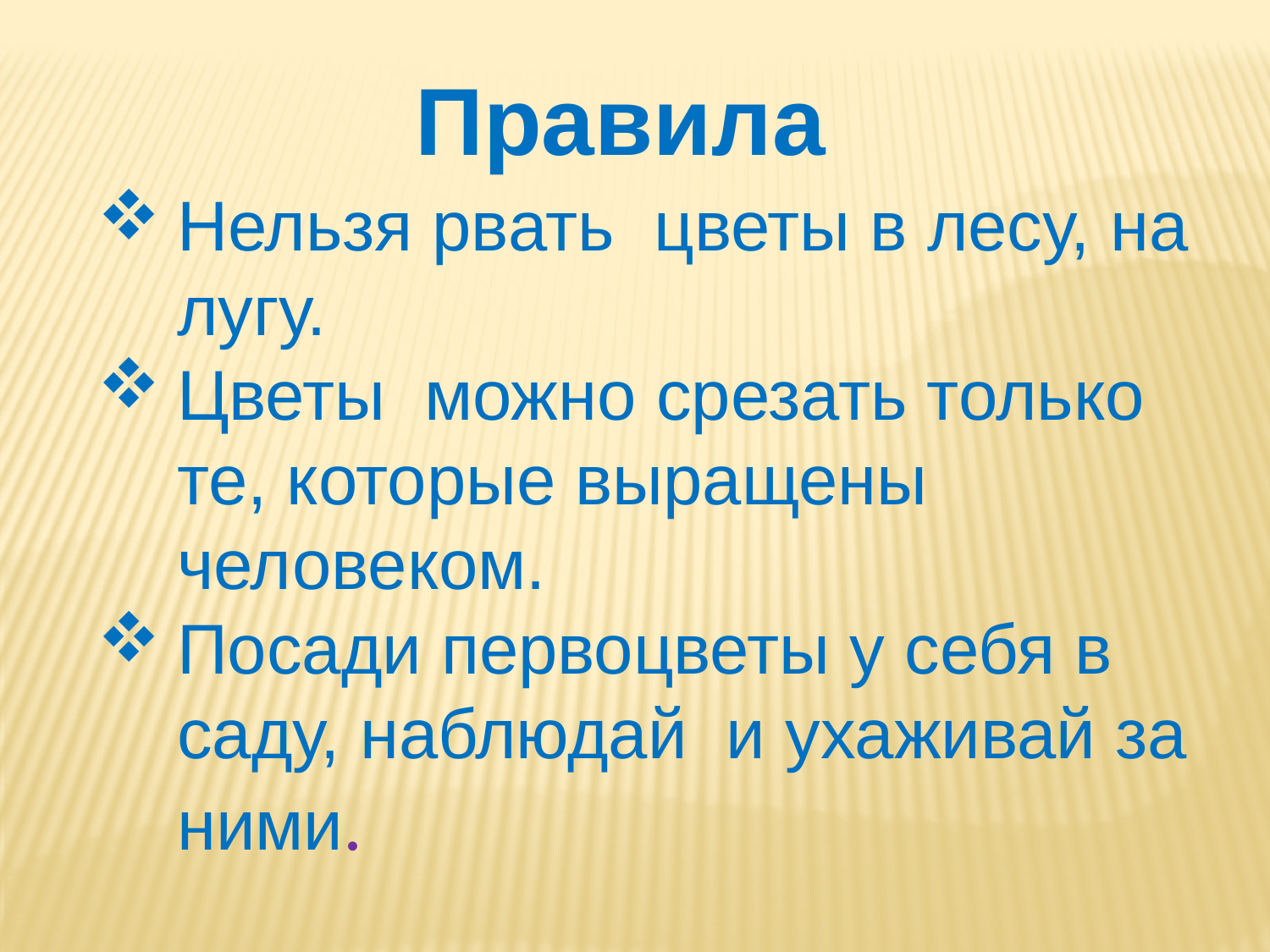

Правила
Нельзя рвать  цветы в лесу, на лугу.
Цветы  можно срезать только  те, которые выращены человеком.
Посади первоцветы у себя в саду, наблюдай  и ухаживай за ними.